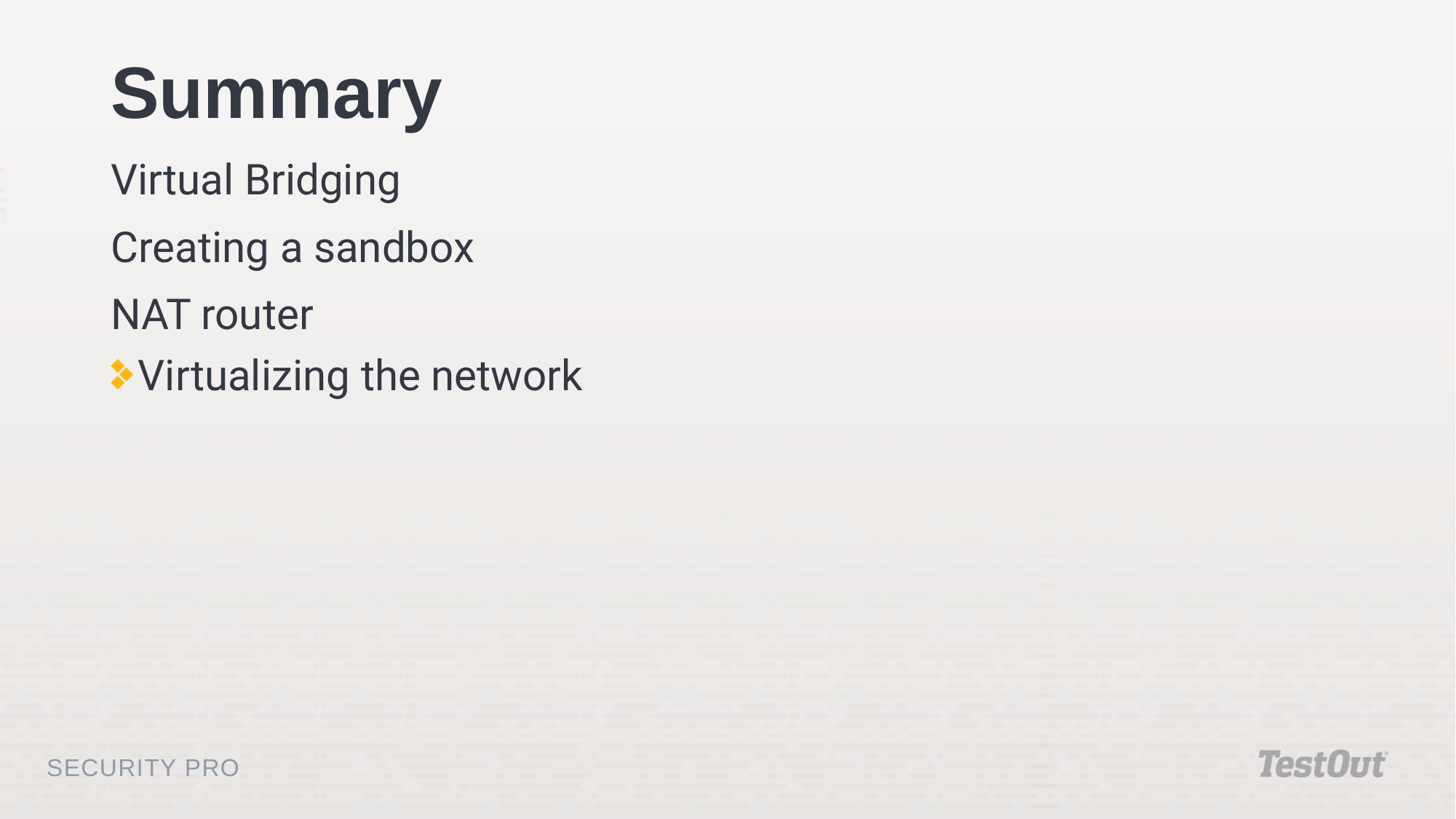

# Summary
Virtual Bridging
Creating a sandbox
NAT router
Virtualizing the network
Security Pro